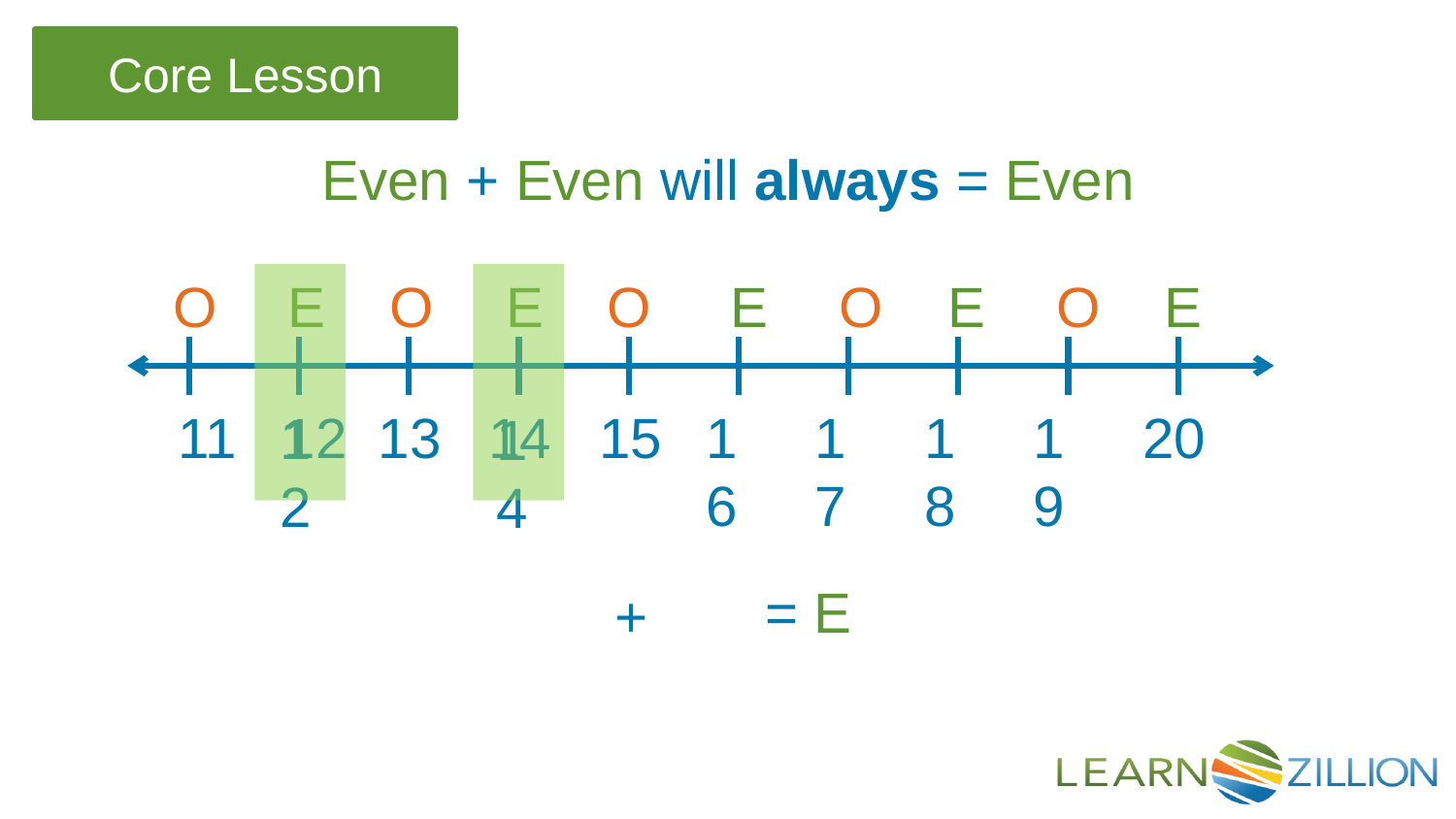

Even + Even will always = Even
O
E
O
E
O
E
O
E
O
E
11   12  13   14   15
16
17
18
19
20

12
14
= E
+